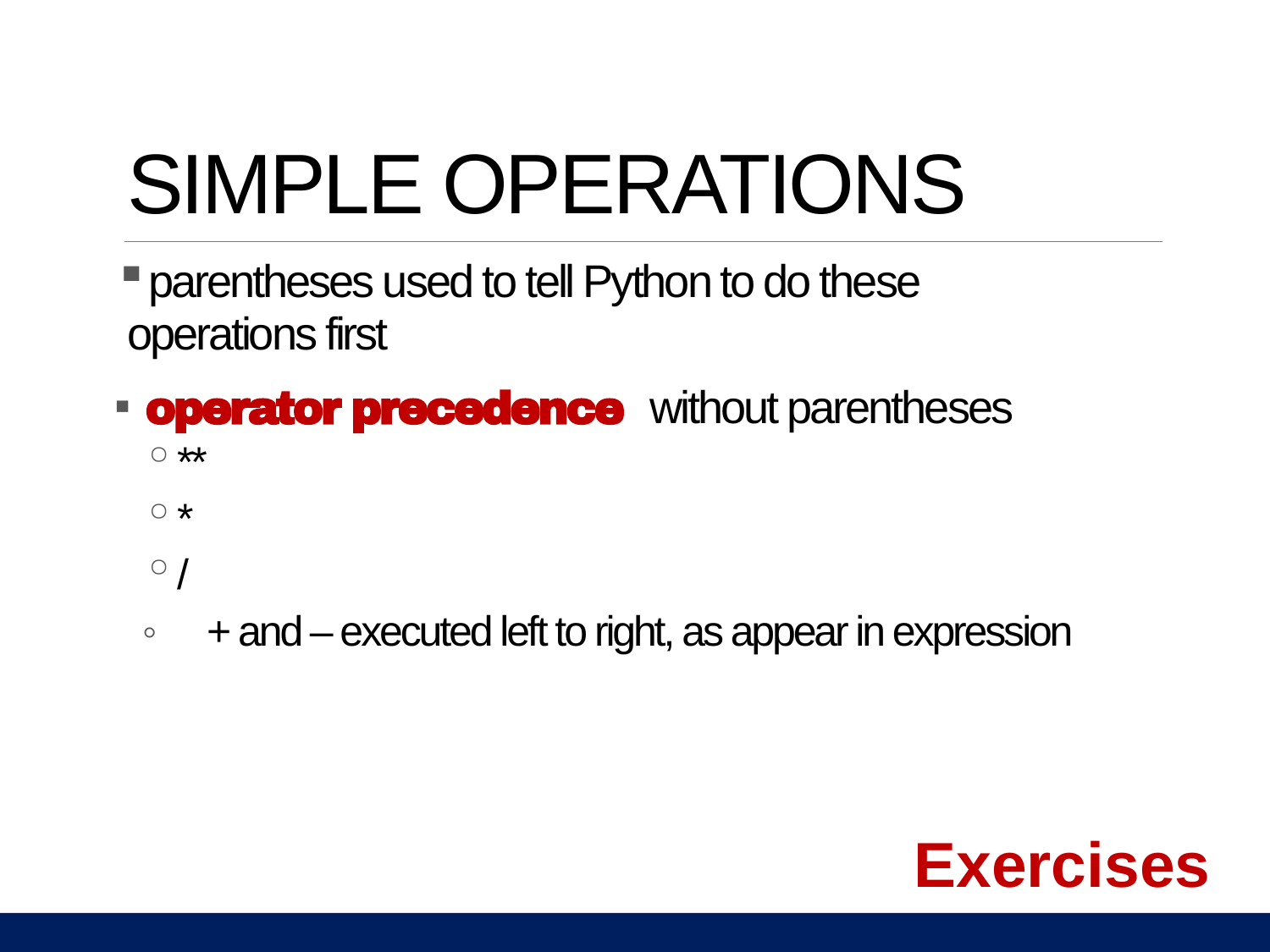

# SIMPLE OPERATIONS

parentheses used to tell Python to do these
operations first
operator precedence  without parentheses
**
*
/
◦	+ and – executed left to right, as appear in expression
Exercises